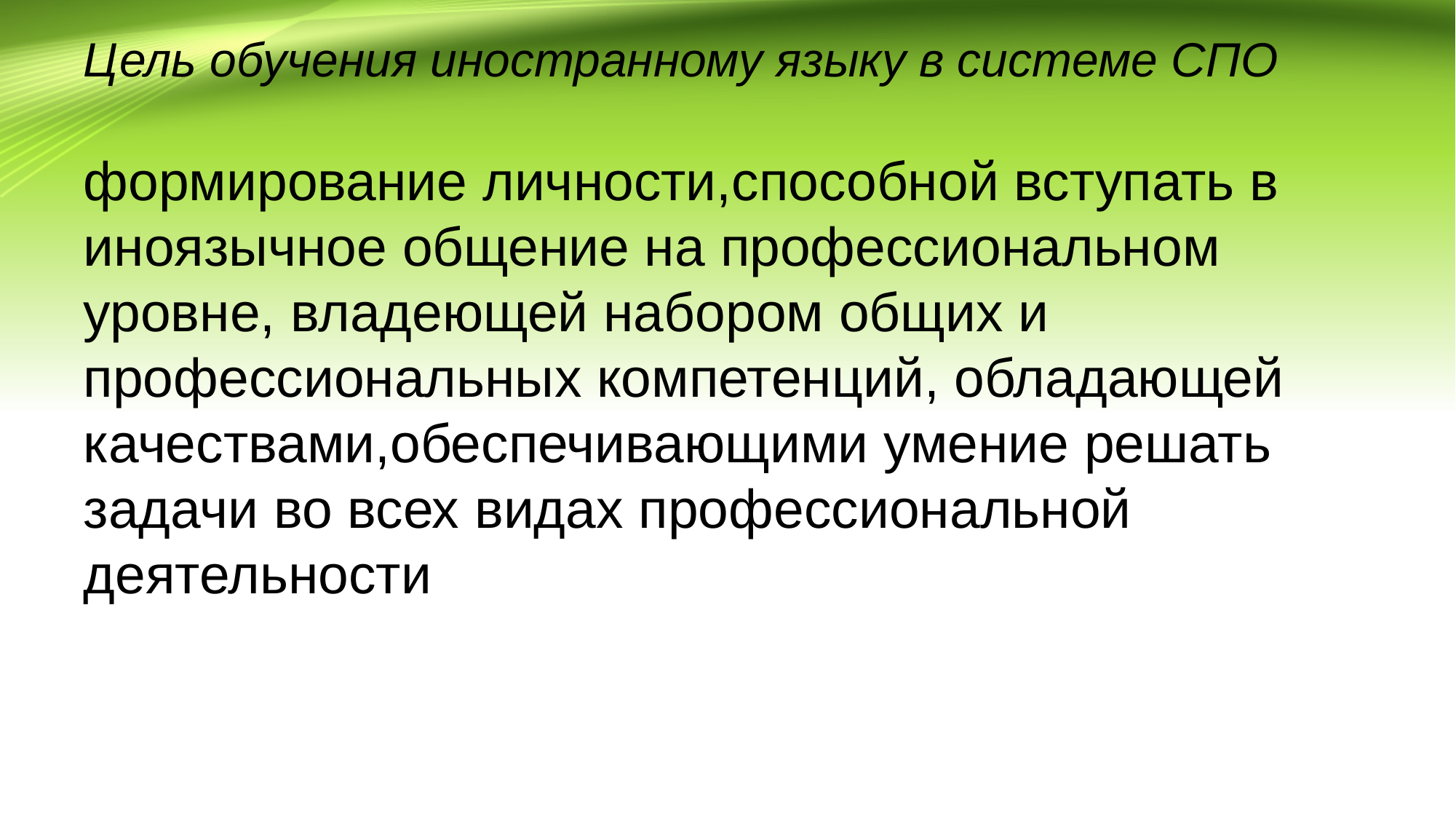

# Цель обучения иностранному языку в системе СПО
формирование личности,способной вступать в иноязычное общение на профессиональном уровне, владеющей набором общих и профессиональных компетенций, обладающей качествами,обеспечивающими умение решать задачи во всех видах профессиональной деятельности